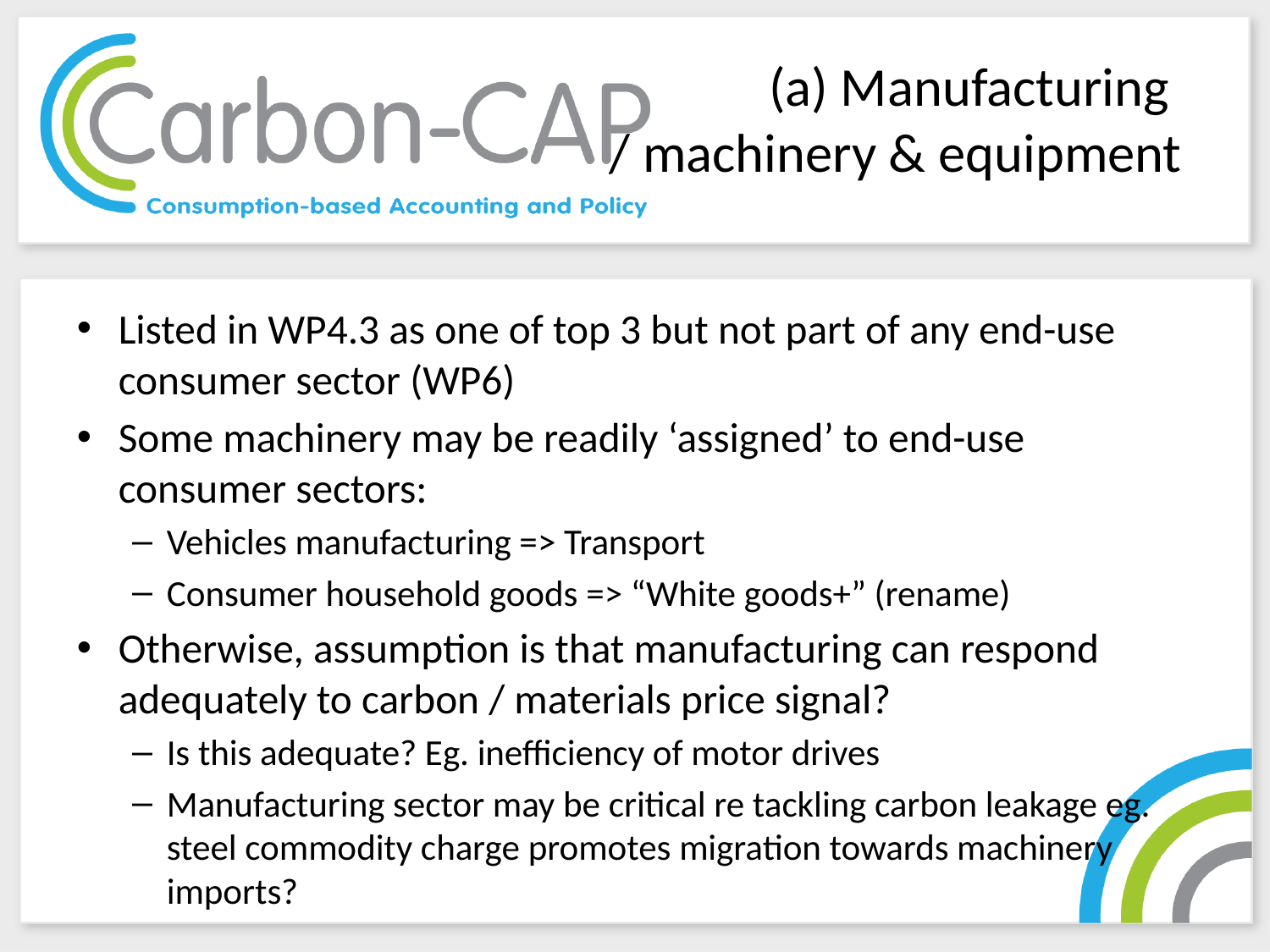

# (a) Manufacturing / machinery & equipment
Listed in WP4.3 as one of top 3 but not part of any end-use consumer sector (WP6)
Some machinery may be readily ‘assigned’ to end-use consumer sectors:
Vehicles manufacturing => Transport
Consumer household goods => “White goods+” (rename)
Otherwise, assumption is that manufacturing can respond adequately to carbon / materials price signal?
Is this adequate? Eg. inefficiency of motor drives
Manufacturing sector may be critical re tackling carbon leakage eg. steel commodity charge promotes migration towards machinery imports?